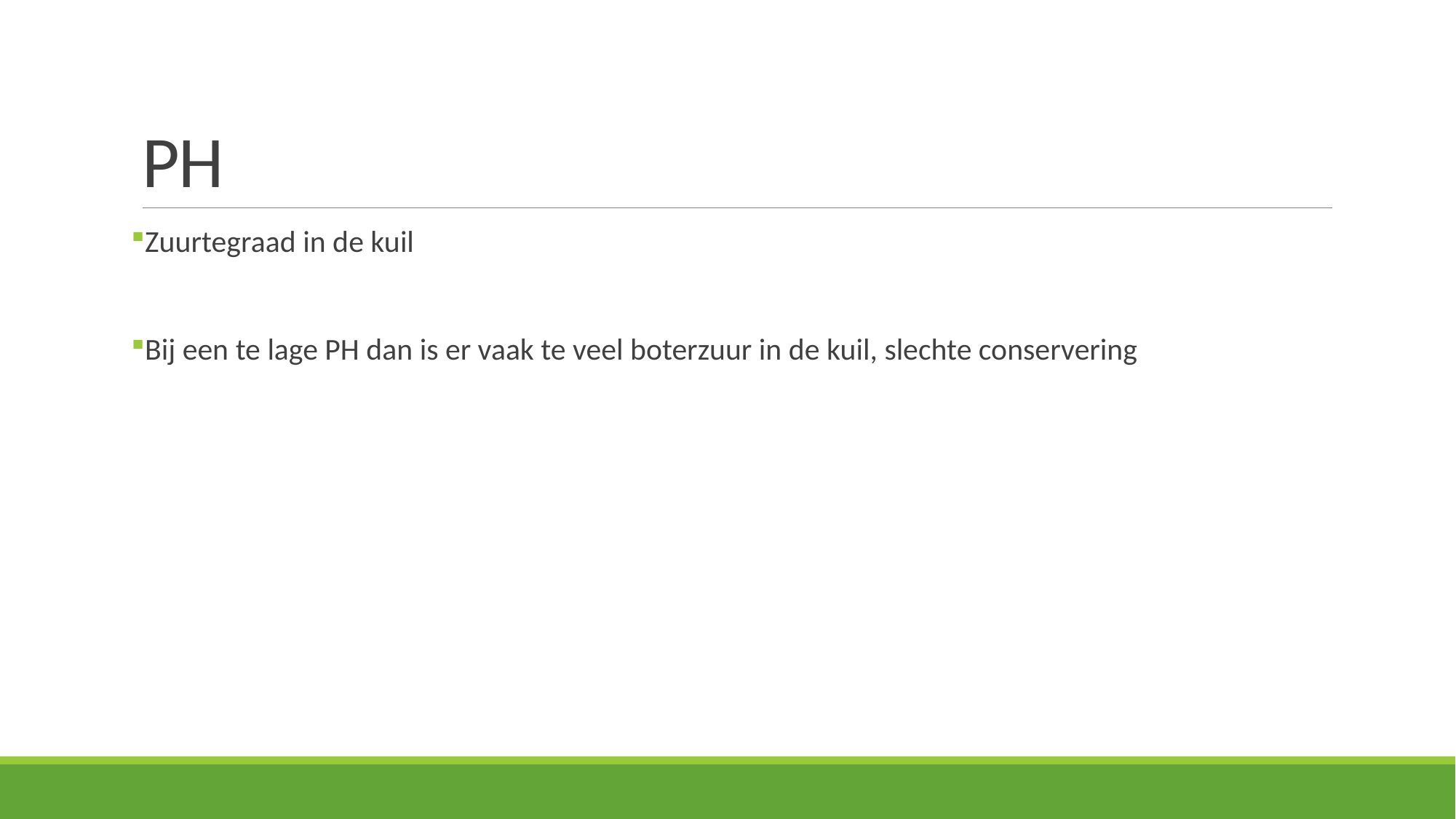

# PH
Zuurtegraad in de kuil

Bij een te lage PH dan is er vaak te veel boterzuur in de kuil, slechte conservering